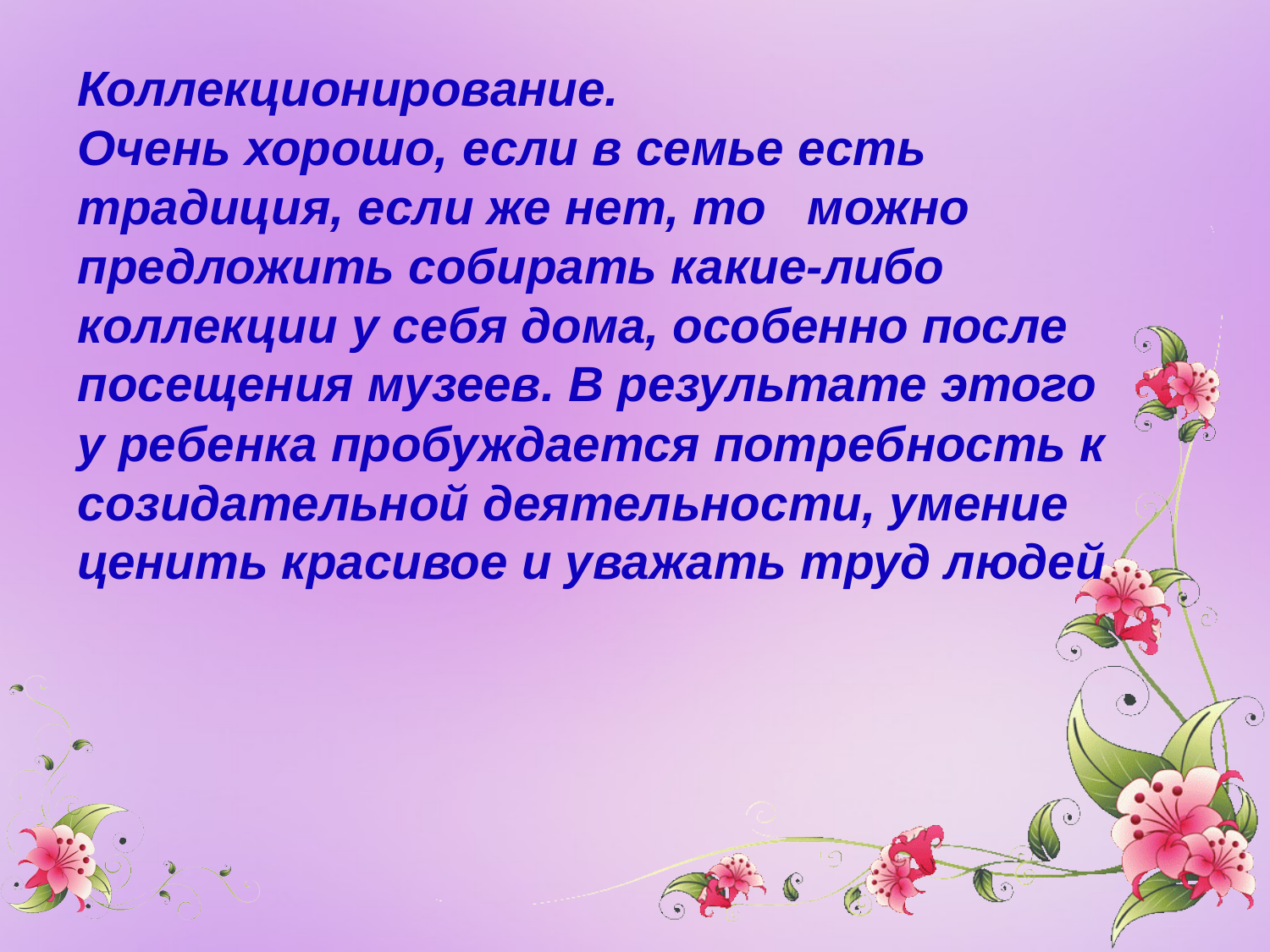

# Коллекционирование. Очень хорошо, если в семье есть традиция, если же нет, то   можно предложить собирать какие-либо коллекции у себя дома, особенно после посещения музеев. В результате этого у ребенка пробуждается потребность к созидательной деятельности, умение ценить красивое и уважать труд людей